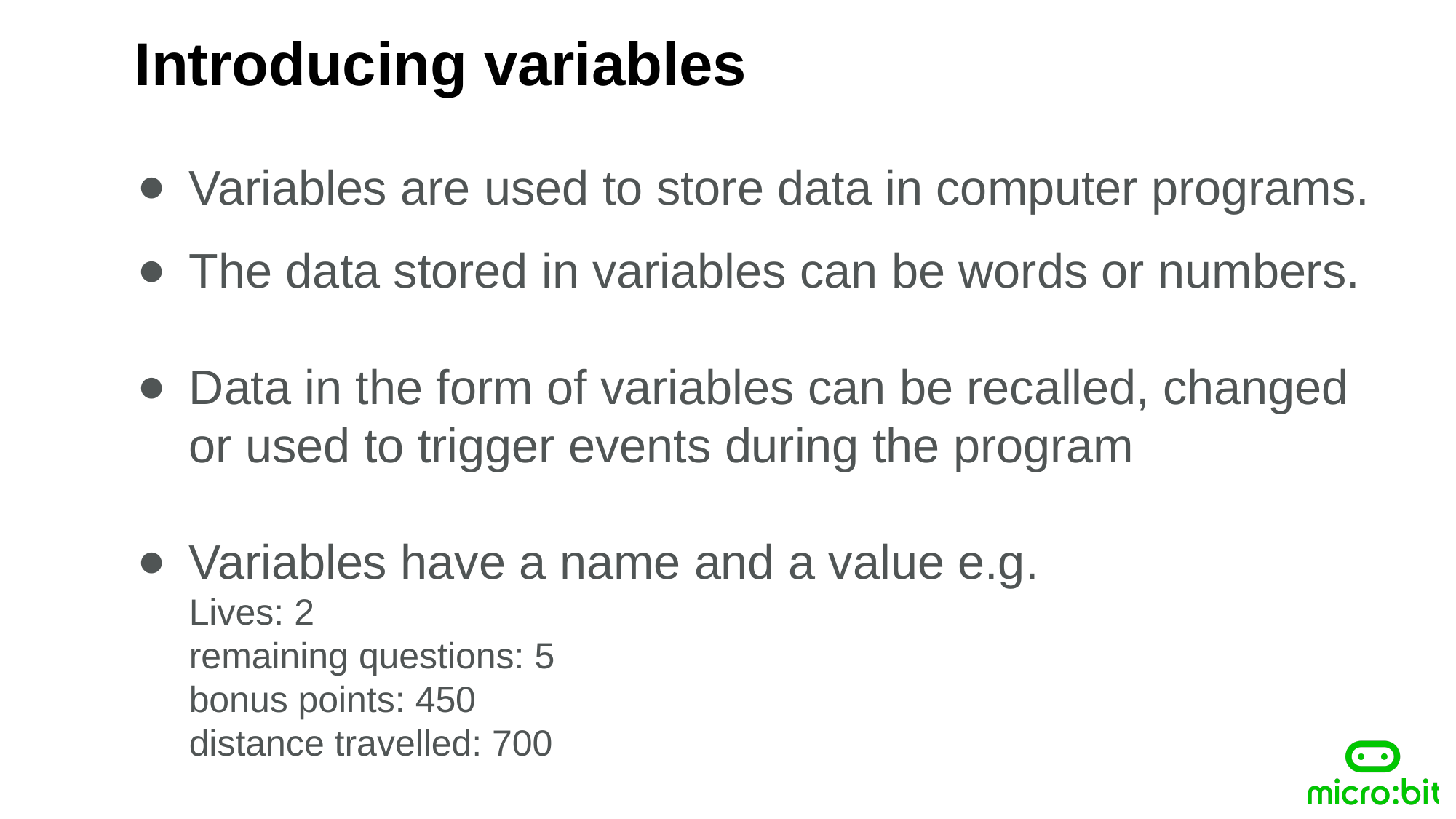

Introducing variables

Variables are used to store data in computer programs.
The data stored in variables can be words or numbers.
Data in the form of variables can be recalled, changed or used to trigger events during the program
Variables have a name and a value e.g.
Lives: 2
remaining questions: 5
bonus points: 450
distance travelled: 700